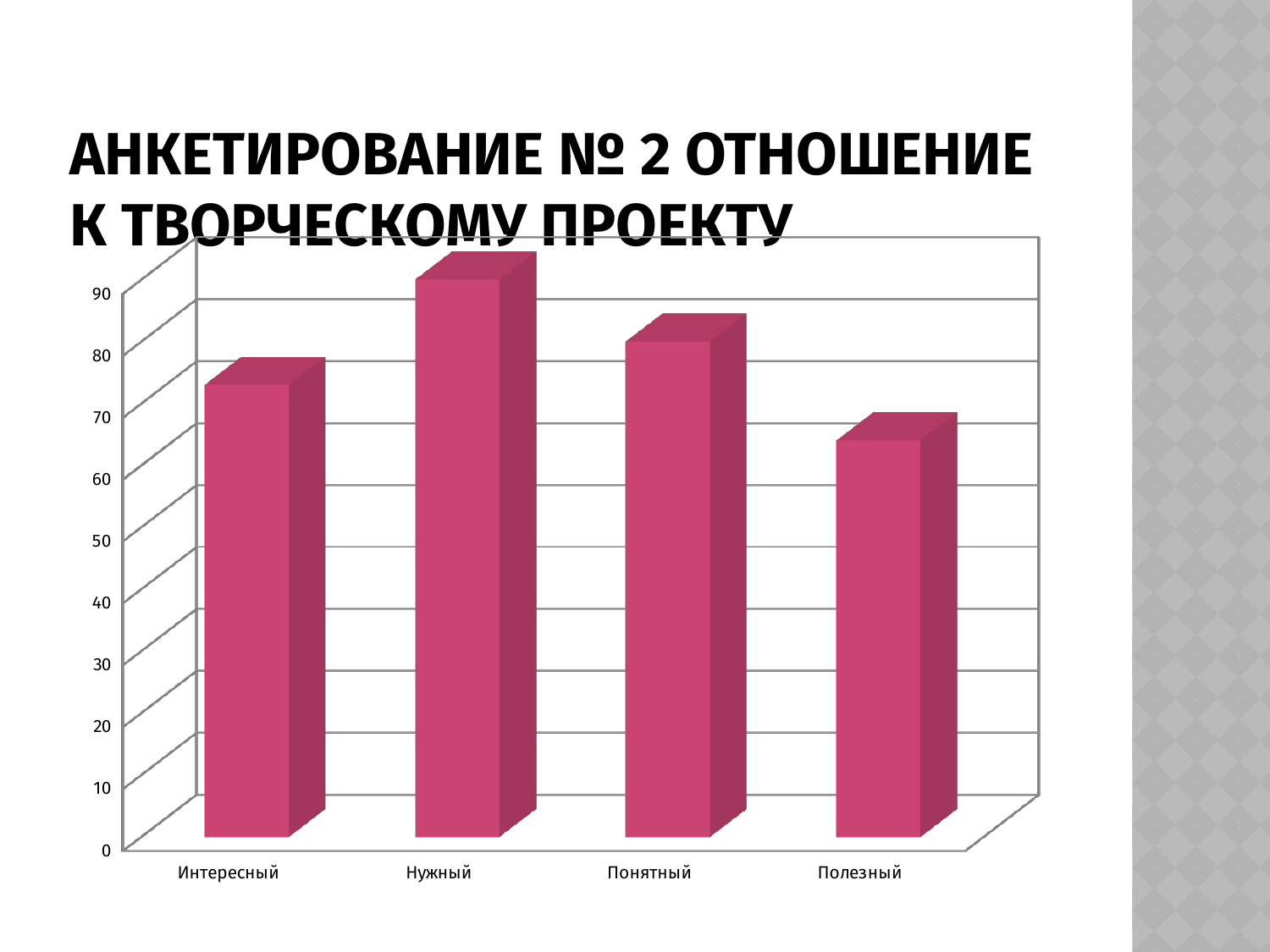

# Анкетирование № 2 отношение к творческому проекту

[unsupported chart]